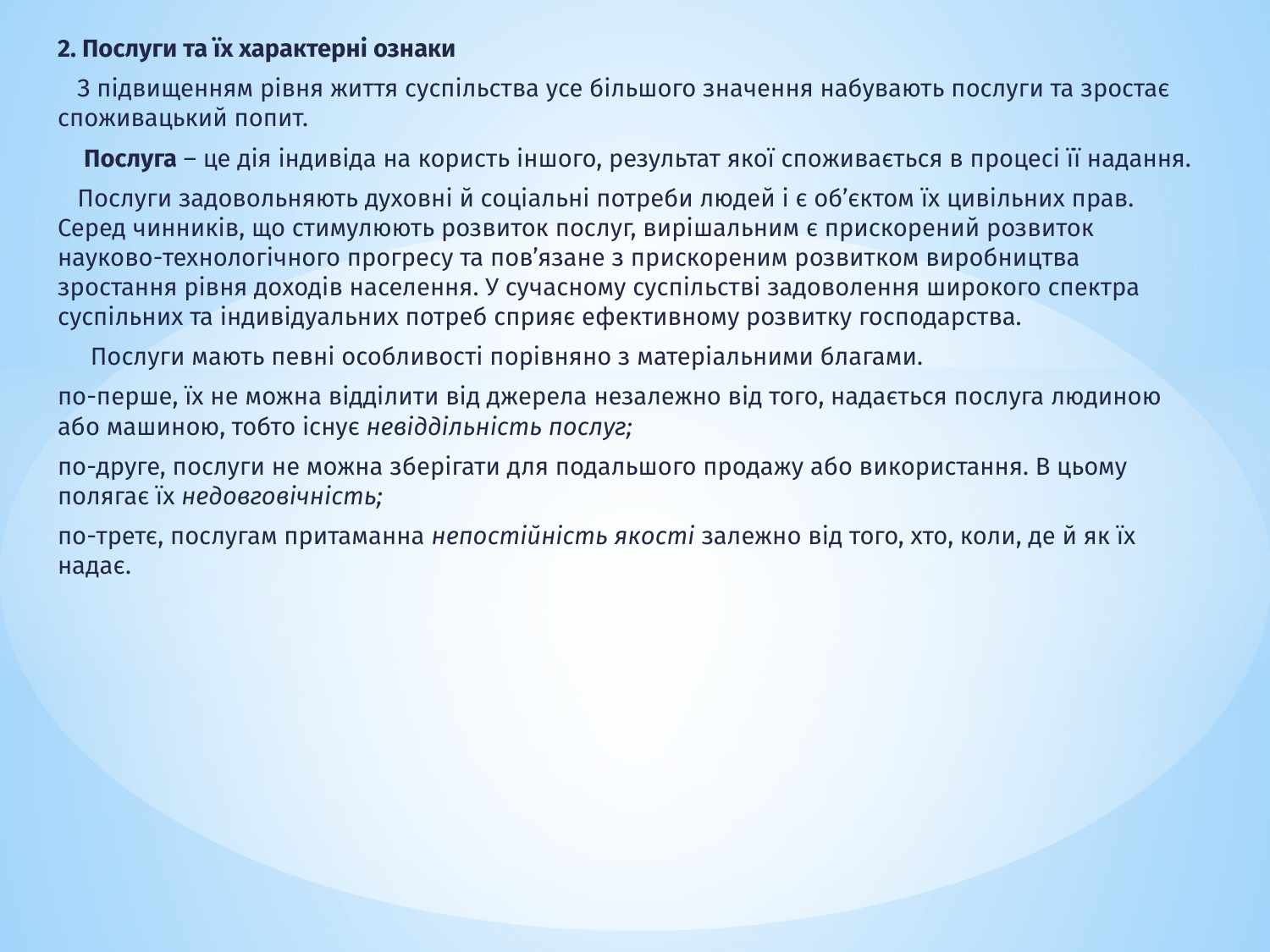

2. Послуги та їх характерні ознаки
   З підвищенням рівня життя суспільства усе більшого значення набувають послуги та зростає споживацький попит.
    Послуга – це дія індивіда на користь іншого, результат якої споживається в процесі її надання.
   Послуги задовольняють духовні й соціальні потреби людей і є об’єктом їх цивільних прав. Серед чинників, що стимулюють розвиток послуг, вирішальним є прискорений розвиток науково­-технологічного прогресу та пов’язане з прискореним розвитком виробництва зростання рівня доходів населення. У сучасному суспільстві задоволення широкого спектра суспільних та індивідуальних потреб сприяє ефективному розвитку господарства.
     Послуги мають певні особливості порівняно з матеріальними благами.
по-перше, їх не можна відділити від джерела незалежно від того, надається послуга людиною або машиною, тобто існує невіддільність послуг;
по-­друге, послуги не можна зберігати для подальшого продажу або використання. В цьому полягає їх недовговічність;
по-­третє, послугам притаманна непостійність якості залежно від того, хто, коли, де й як їх надає.